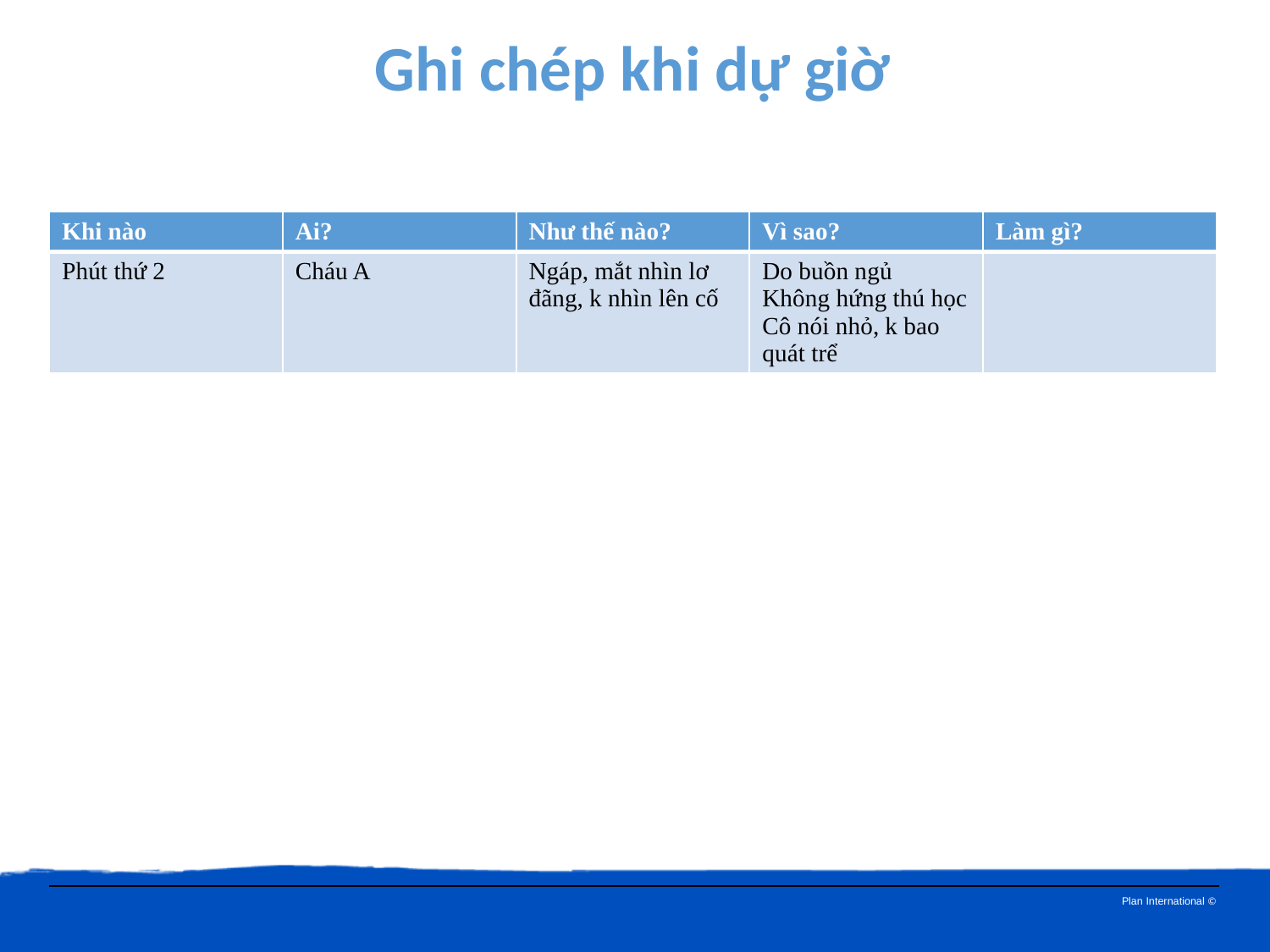

Ghi chép khi dự giờ
| Khi nào | Ai? | Như thế nào? | Vì sao? | Làm gì? |
| --- | --- | --- | --- | --- |
| Phút thứ 2 | Cháu A | Ngáp, mắt nhìn lơ đãng, k nhìn lên cố | Do buồn ngủ Không hứng thú học Cô nói nhỏ, k bao quát trể |  |